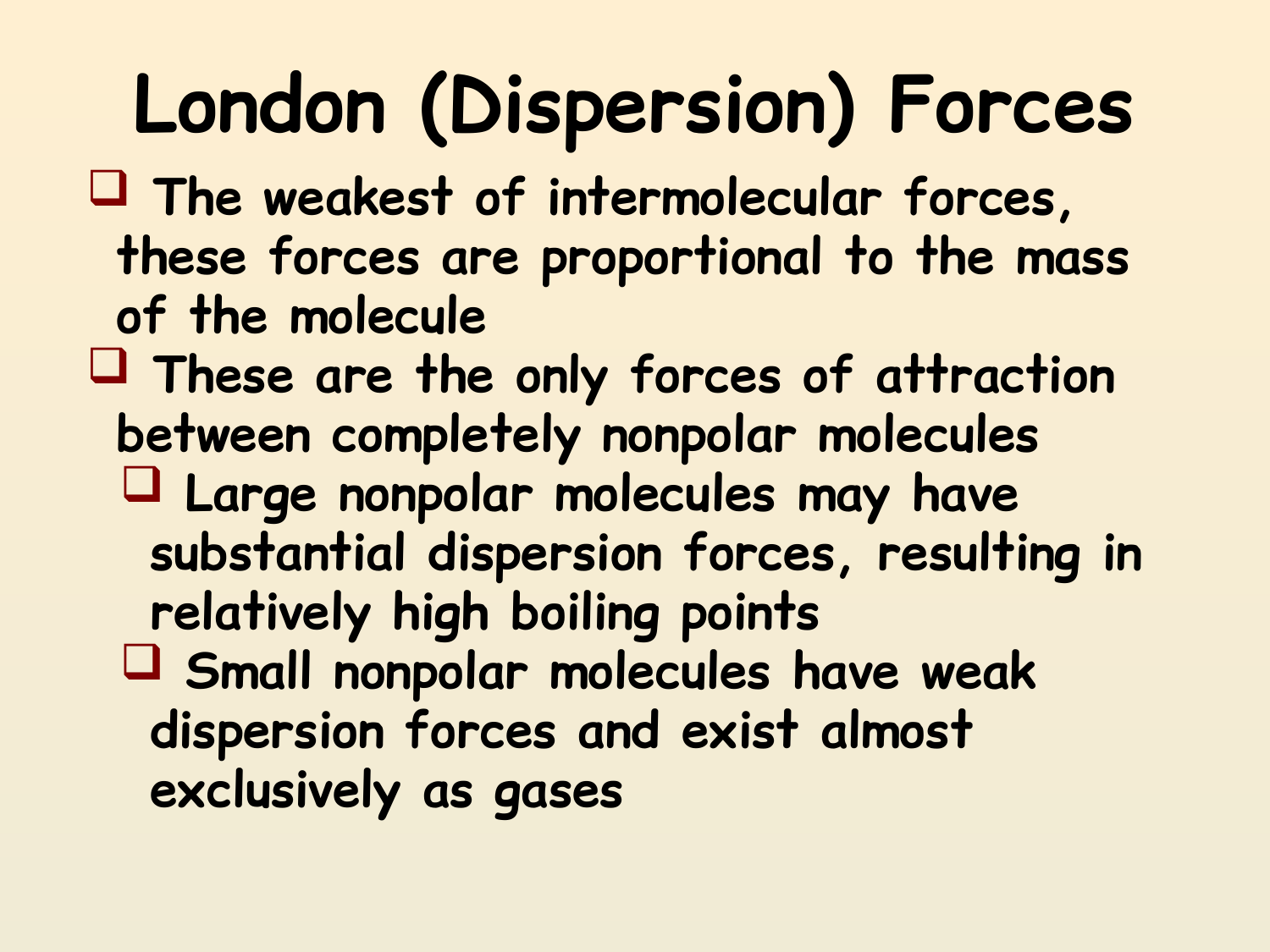

# London (Dispersion) Forces
 The weakest of intermolecular forces, these forces are proportional to the mass of the molecule
 These are the only forces of attraction between completely nonpolar molecules
 Large nonpolar molecules may have substantial dispersion forces, resulting in relatively high boiling points
 Small nonpolar molecules have weak dispersion forces and exist almost exclusively as gases